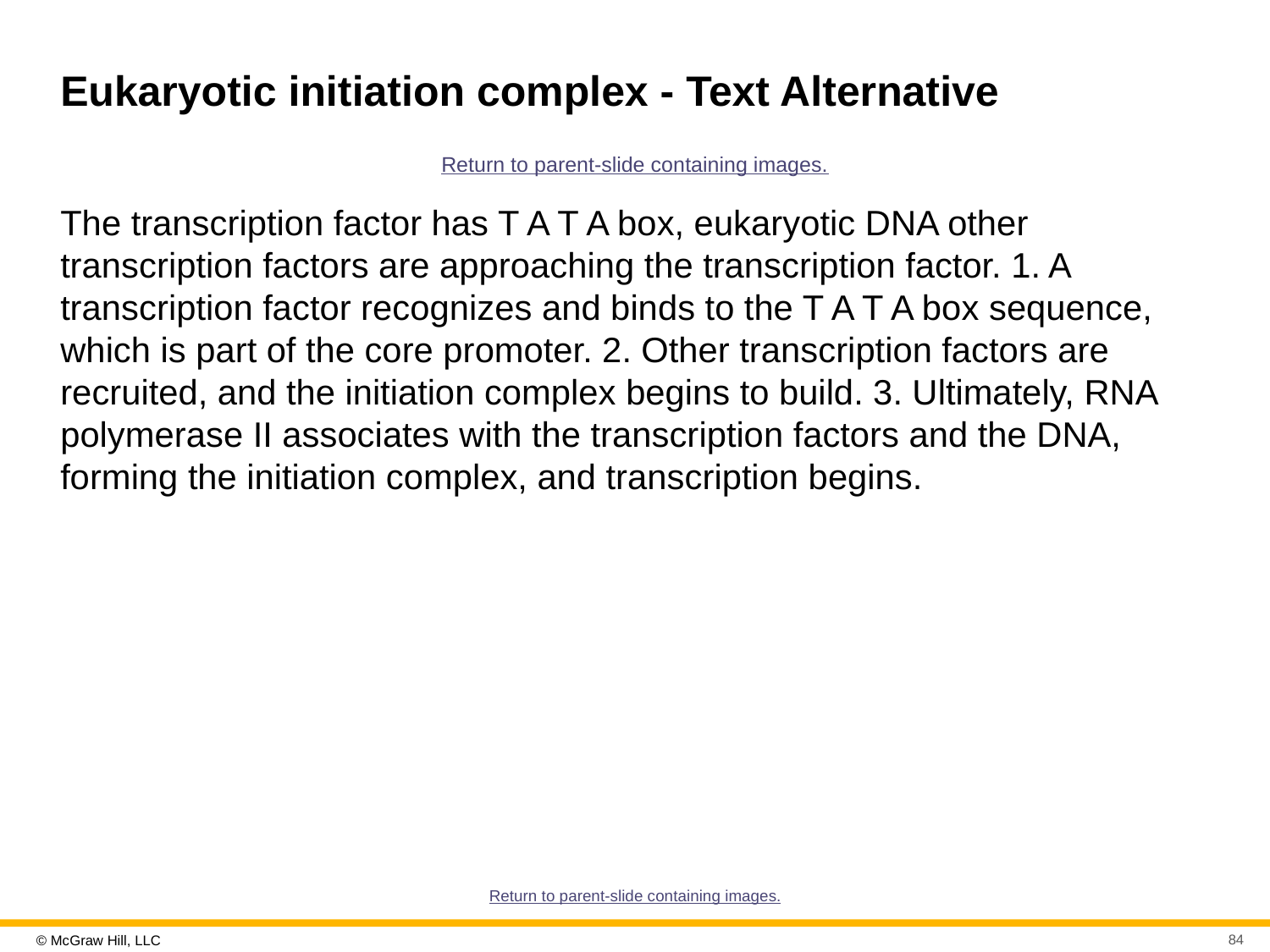

# Eukaryotic initiation complex - Text Alternative
Return to parent-slide containing images.
The transcription factor has T A T A box, eukaryotic DNA other transcription factors are approaching the transcription factor. 1. A transcription factor recognizes and binds to the T A T A box sequence, which is part of the core promoter. 2. Other transcription factors are recruited, and the initiation complex begins to build. 3. Ultimately, RNA polymerase II associates with the transcription factors and the DNA, forming the initiation complex, and transcription begins.
Return to parent-slide containing images.
84